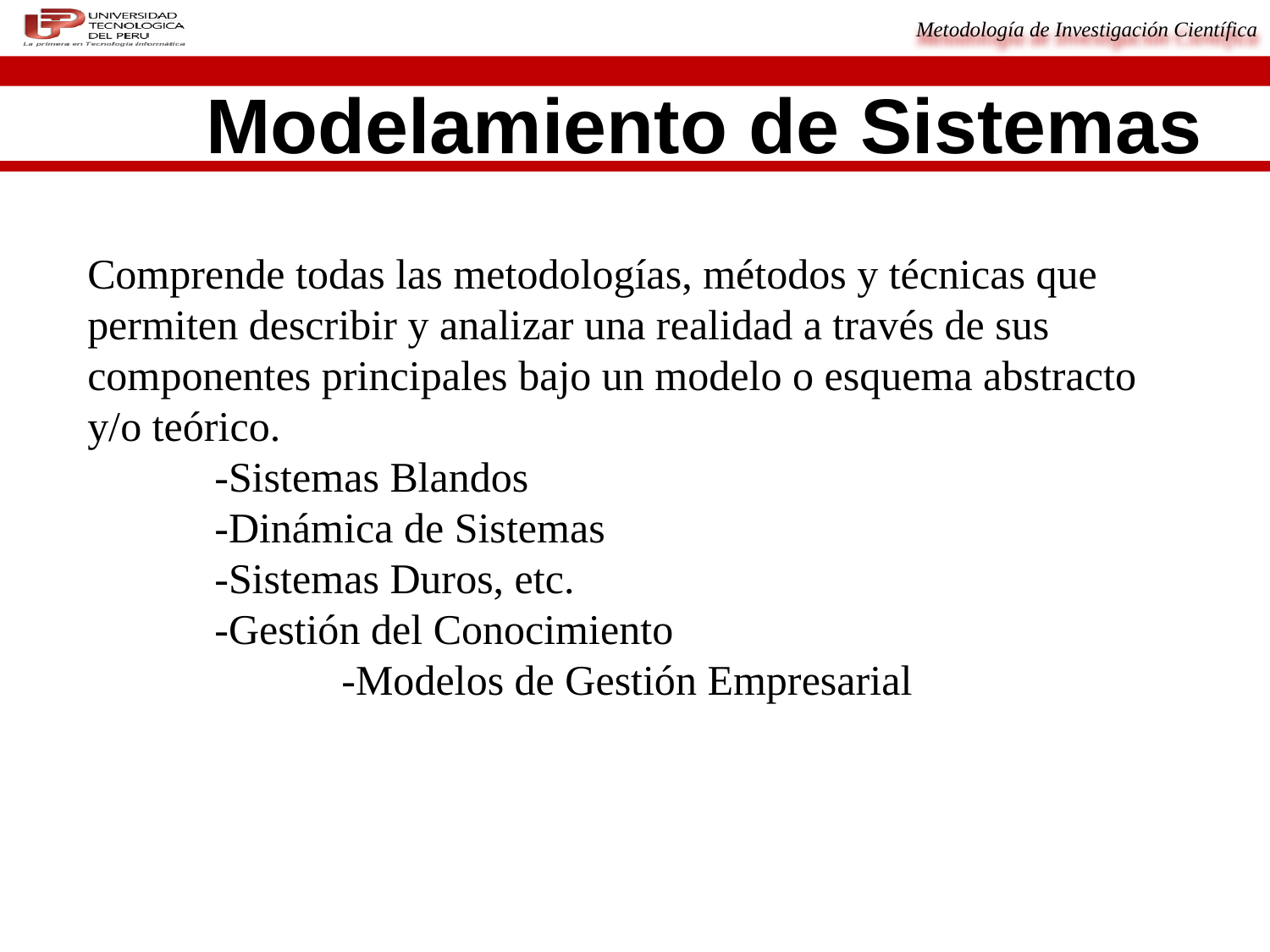

Modelamiento de Sistemas

Comprende todas las metodologías, métodos y técnicas que permiten describir y analizar una realidad a través de sus componentes principales bajo un modelo o esquema abstracto y/o teórico.
-Sistemas Blandos
-Dinámica de Sistemas
-Sistemas Duros, etc.
-Gestión del Conocimiento
	-Modelos de Gestión Empresarial